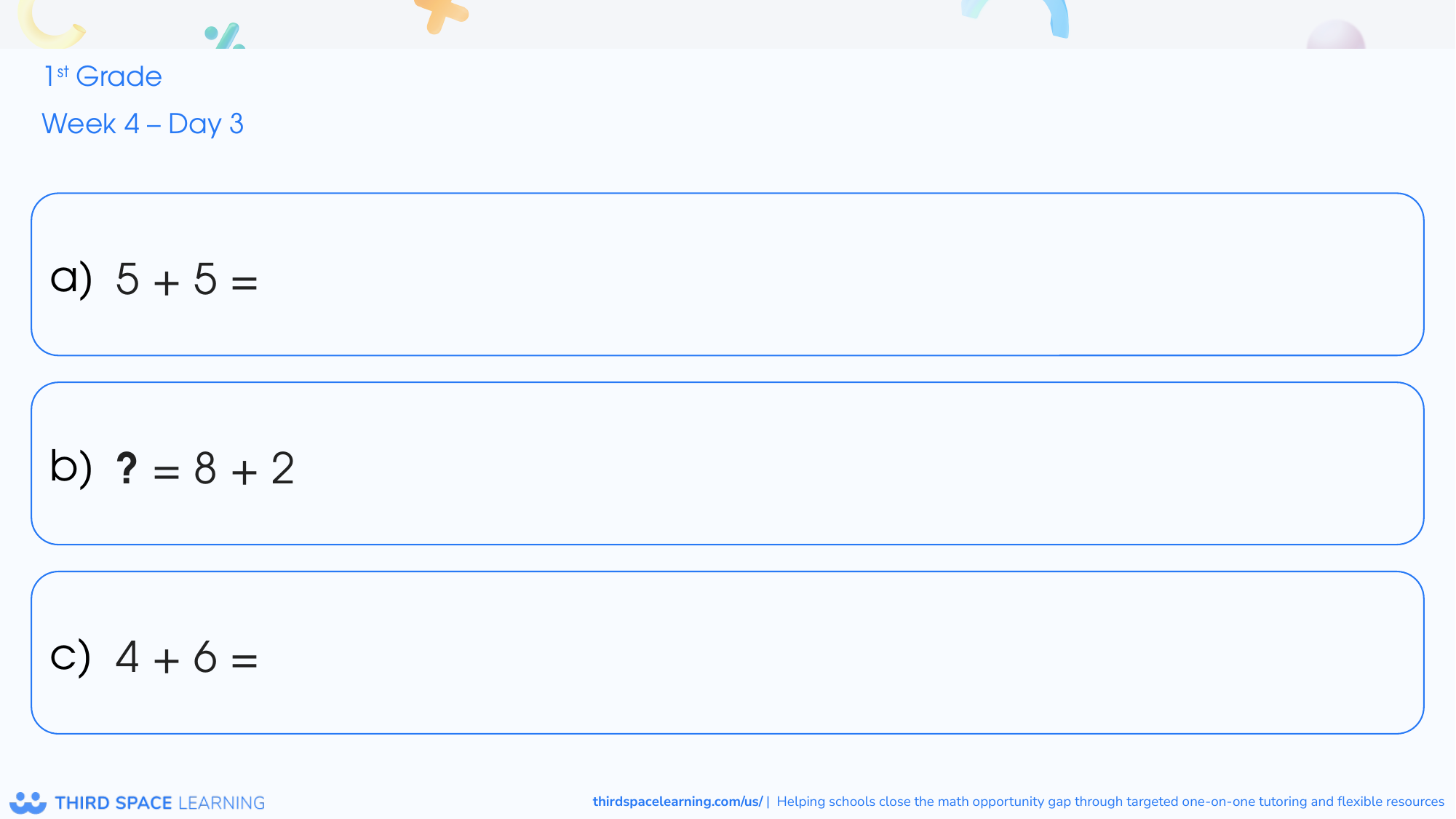

1st Grade
Week 4 – Day 3
5 + 5 =
? = 8 + 2
4 + 6 =